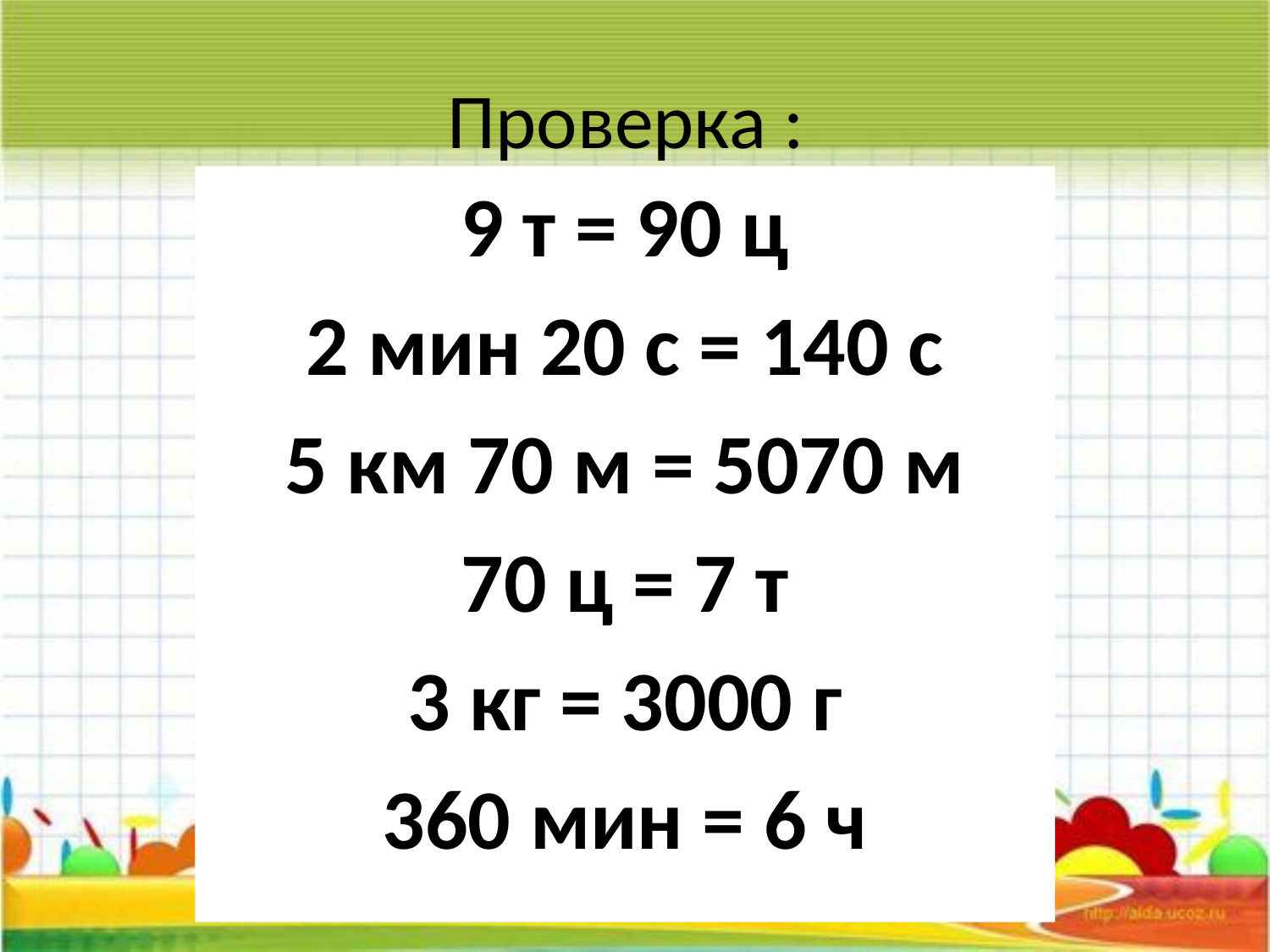

# Проверка :
9 т = 90 ц
2 мин 20 с = 140 с
5 км 70 м = 5070 м
70 ц = 7 т
3 кг = 3000 г
360 мин = 6 ч